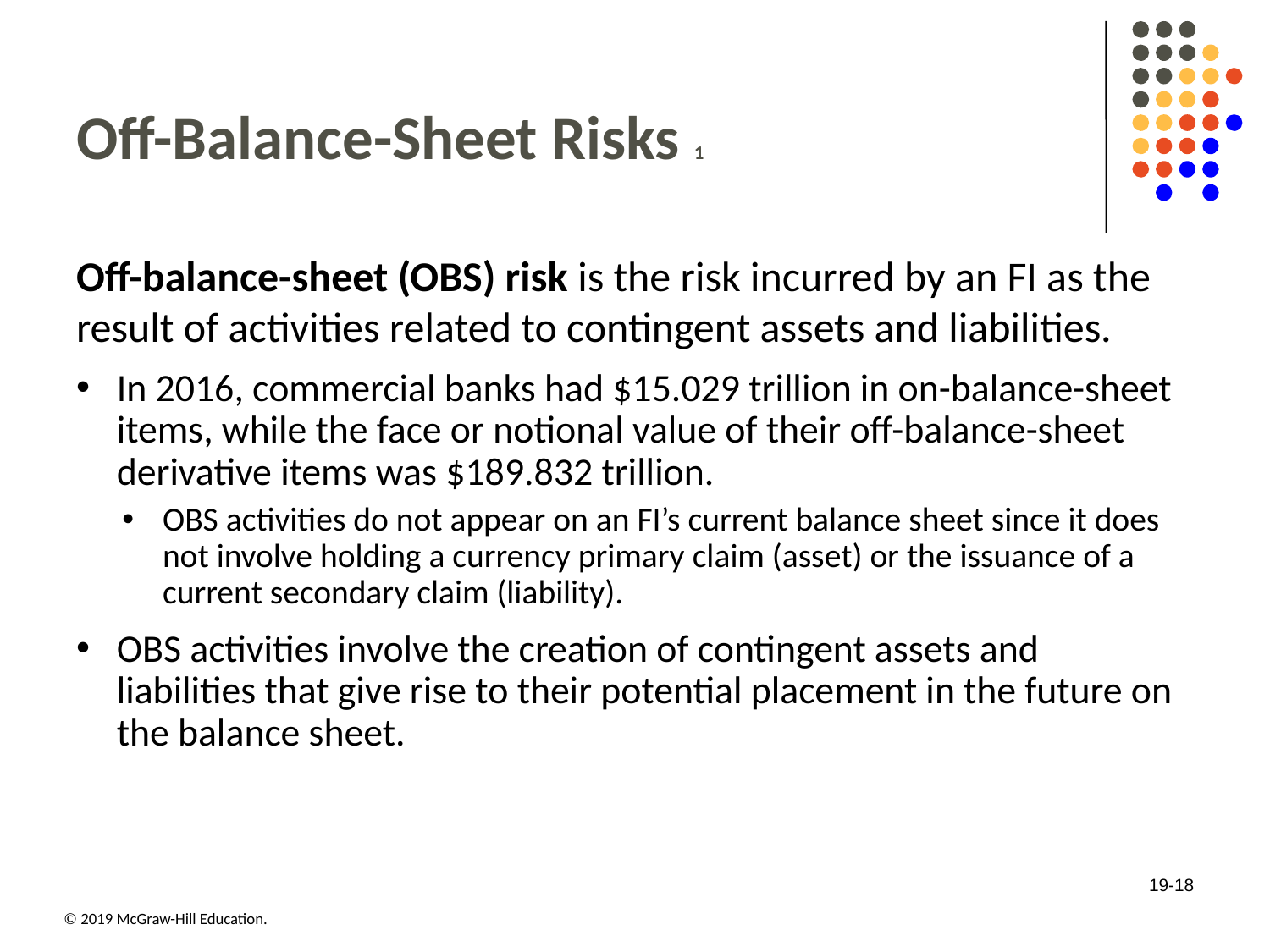

# Off-Balance-Sheet Risks 1
Off-balance-sheet (OBS) risk is the risk incurred by an FI as the result of activities related to contingent assets and liabilities.
In 2016, commercial banks had $15.029 trillion in on-balance-sheet items, while the face or notional value of their off-balance-sheet derivative items was $189.832 trillion.
OBS activities do not appear on an FI’s current balance sheet since it does not involve holding a currency primary claim (asset) or the issuance of a current secondary claim (liability).
OBS activities involve the creation of contingent assets and liabilities that give rise to their potential placement in the future on the balance sheet.
19-18